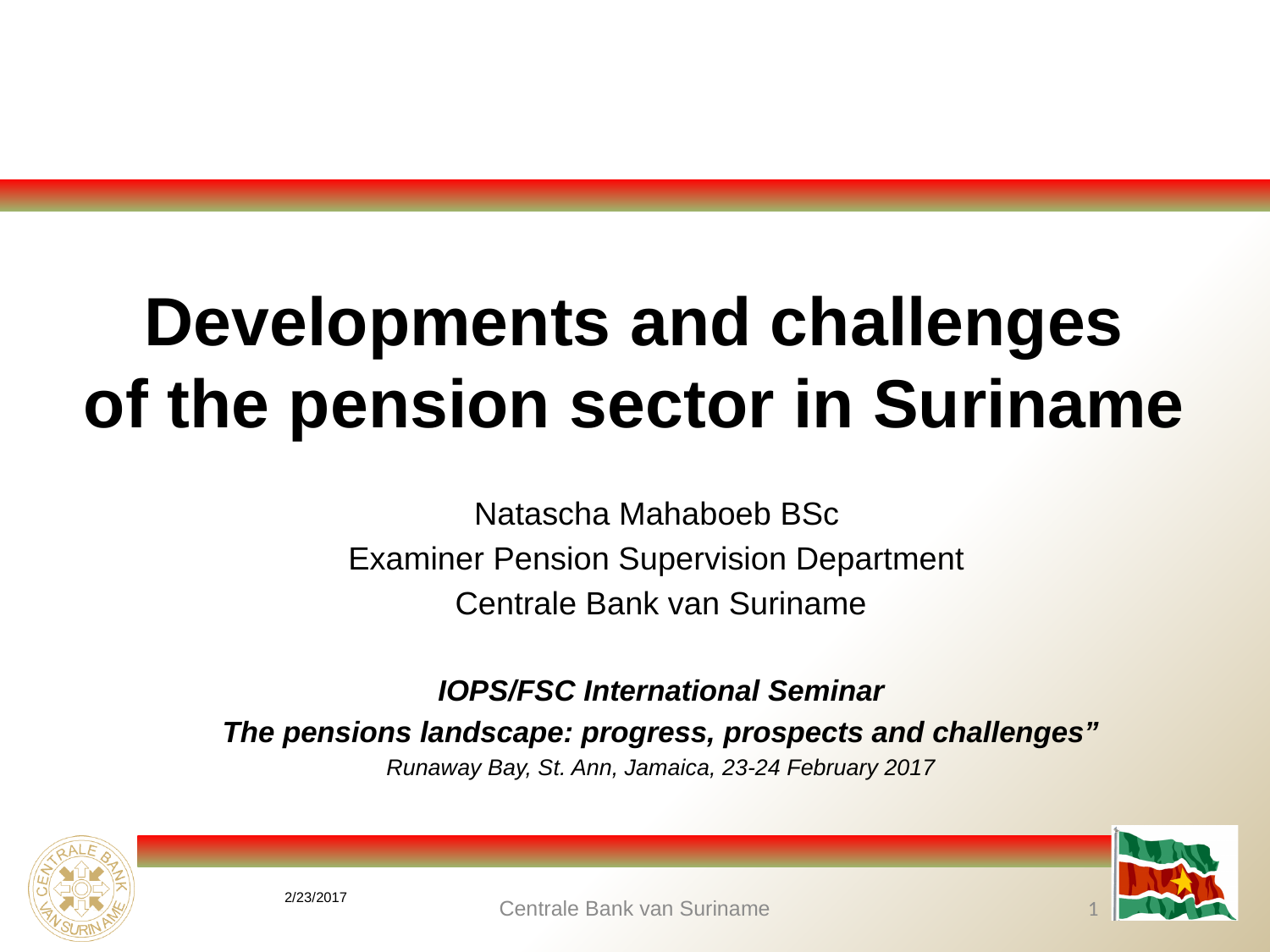

# Developments and challenges of the pension sector in Suriname
Natascha Mahaboeb BSc
Examiner Pension Supervision Department
Centrale Bank van Suriname

IOPS/FSC International Seminar
The pensions landscape: progress, prospects and challenges”
Runaway Bay, St. Ann, Jamaica, 23-24 February 2017

2/23/2017
Centrale Bank van Suriname
1